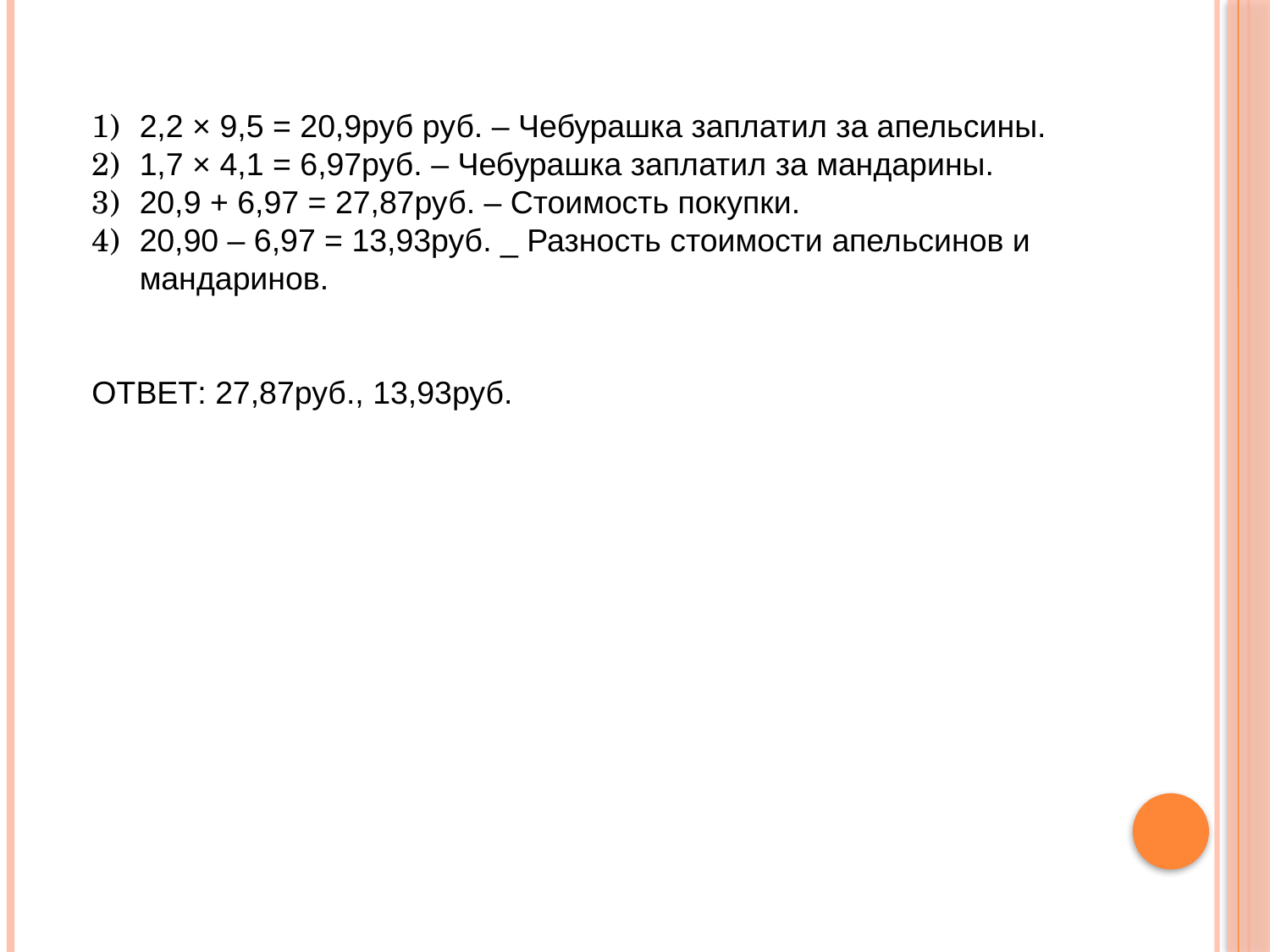

2,2 × 9,5 = 20,9руб руб. – Чебурашка заплатил за апельсины.
1,7 × 4,1 = 6,97руб. – Чебурашка заплатил за мандарины.
20,9 + 6,97 = 27,87руб. – Стоимость покупки.
20,90 – 6,97 = 13,93руб. _ Разность стоимости апельсинов и мандаринов.

ОТВЕТ: 27,87руб., 13,93руб.